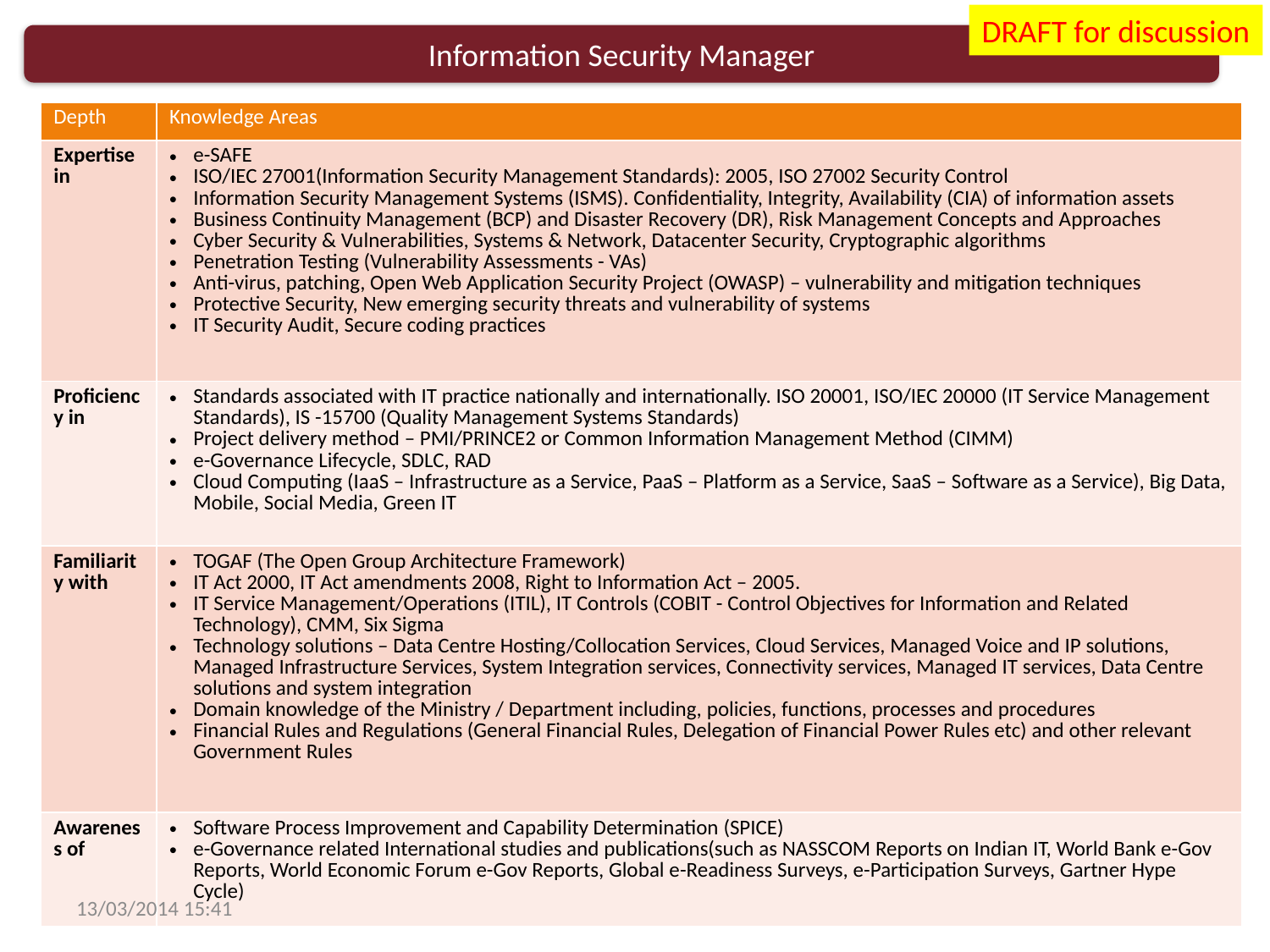

DRAFT for discussion
Information Security Manager
| Depth | Knowledge Areas |
| --- | --- |
| Expertise in | e-SAFE ISO/IEC 27001(Information Security Management Standards): 2005, ISO 27002 Security Control Information Security Management Systems (ISMS). Confidentiality, Integrity, Availability (CIA) of information assets Business Continuity Management (BCP) and Disaster Recovery (DR), Risk Management Concepts and Approaches Cyber Security & Vulnerabilities, Systems & Network, Datacenter Security, Cryptographic algorithms Penetration Testing (Vulnerability Assessments - VAs) Anti-virus, patching, Open Web Application Security Project (OWASP) – vulnerability and mitigation techniques Protective Security, New emerging security threats and vulnerability of systems IT Security Audit, Secure coding practices |
| Proficiency in | Standards associated with IT practice nationally and internationally. ISO 20001, ISO/IEC 20000 (IT Service Management Standards), IS -15700 (Quality Management Systems Standards) Project delivery method – PMI/PRINCE2 or Common Information Management Method (CIMM) e-Governance Lifecycle, SDLC, RAD Cloud Computing (IaaS – Infrastructure as a Service, PaaS – Platform as a Service, SaaS – Software as a Service), Big Data, Mobile, Social Media, Green IT |
| Familiarity with | TOGAF (The Open Group Architecture Framework) IT Act 2000, IT Act amendments 2008, Right to Information Act – 2005. IT Service Management/Operations (ITIL), IT Controls (COBIT - Control Objectives for Information and Related Technology), CMM, Six Sigma Technology solutions – Data Centre Hosting/Collocation Services, Cloud Services, Managed Voice and IP solutions, Managed Infrastructure Services, System Integration services, Connectivity services, Managed IT services, Data Centre solutions and system integration Domain knowledge of the Ministry / Department including, policies, functions, processes and procedures Financial Rules and Regulations (General Financial Rules, Delegation of Financial Power Rules etc) and other relevant Government Rules |
| Awareness of | Software Process Improvement and Capability Determination (SPICE) e-Governance related International studies and publications(such as NASSCOM Reports on Indian IT, World Bank e-Gov Reports, World Economic Forum e-Gov Reports, Global e-Readiness Surveys, e-Participation Surveys, Gartner Hype Cycle) |
13/03/2014 15:41
eGCF DRAFT version 0.17
41